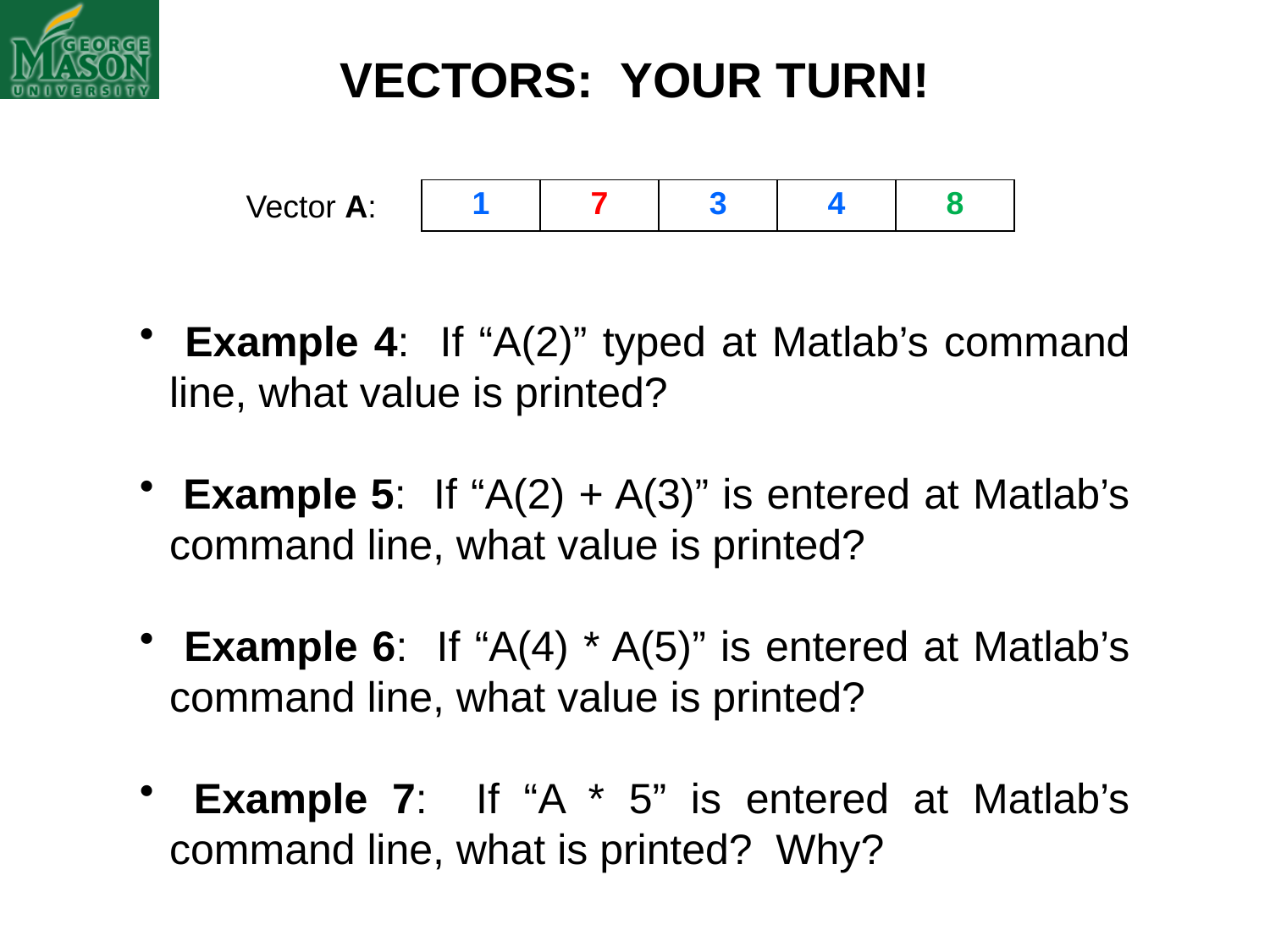

VECTORS:  YOUR TURN!
Vector A:
| 1 | 7 | 3 | 4 | 8 |
| --- | --- | --- | --- | --- |
 Example 4:  If “A(2)” typed at Matlab’s command line, what value is printed?

 Example 5:  If “A(2) + A(3)” is entered at Matlab’s command line, what value is printed?

 Example 6:  If “A(4) * A(5)” is entered at Matlab’s command line, what value is printed?

 Example 7:  If “A * 5” is entered at Matlab’s command line, what is printed?  Why?